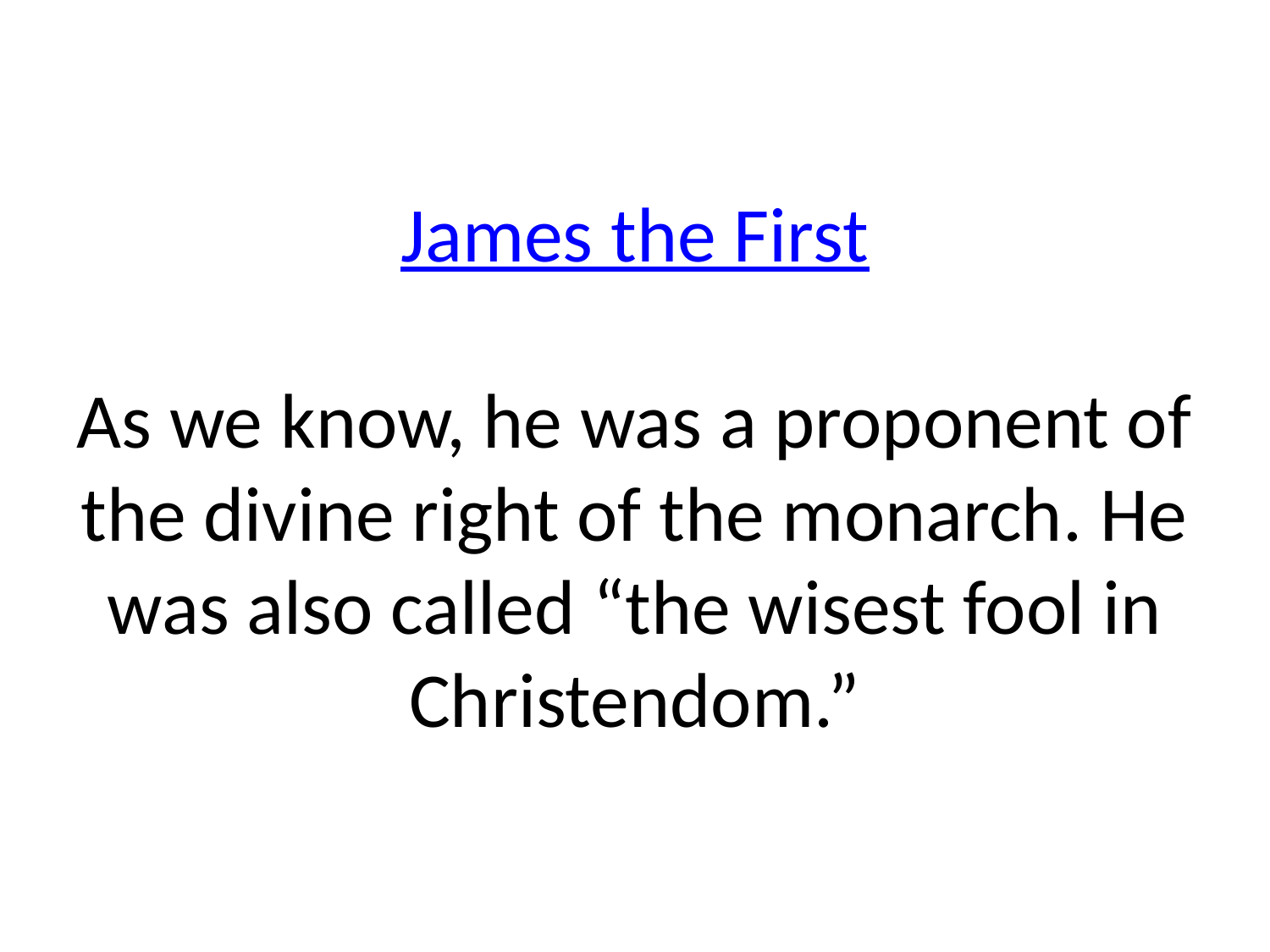

# James the First As we know, he was a proponent of the divine right of the monarch. He was also called “the wisest fool in Christendom.”